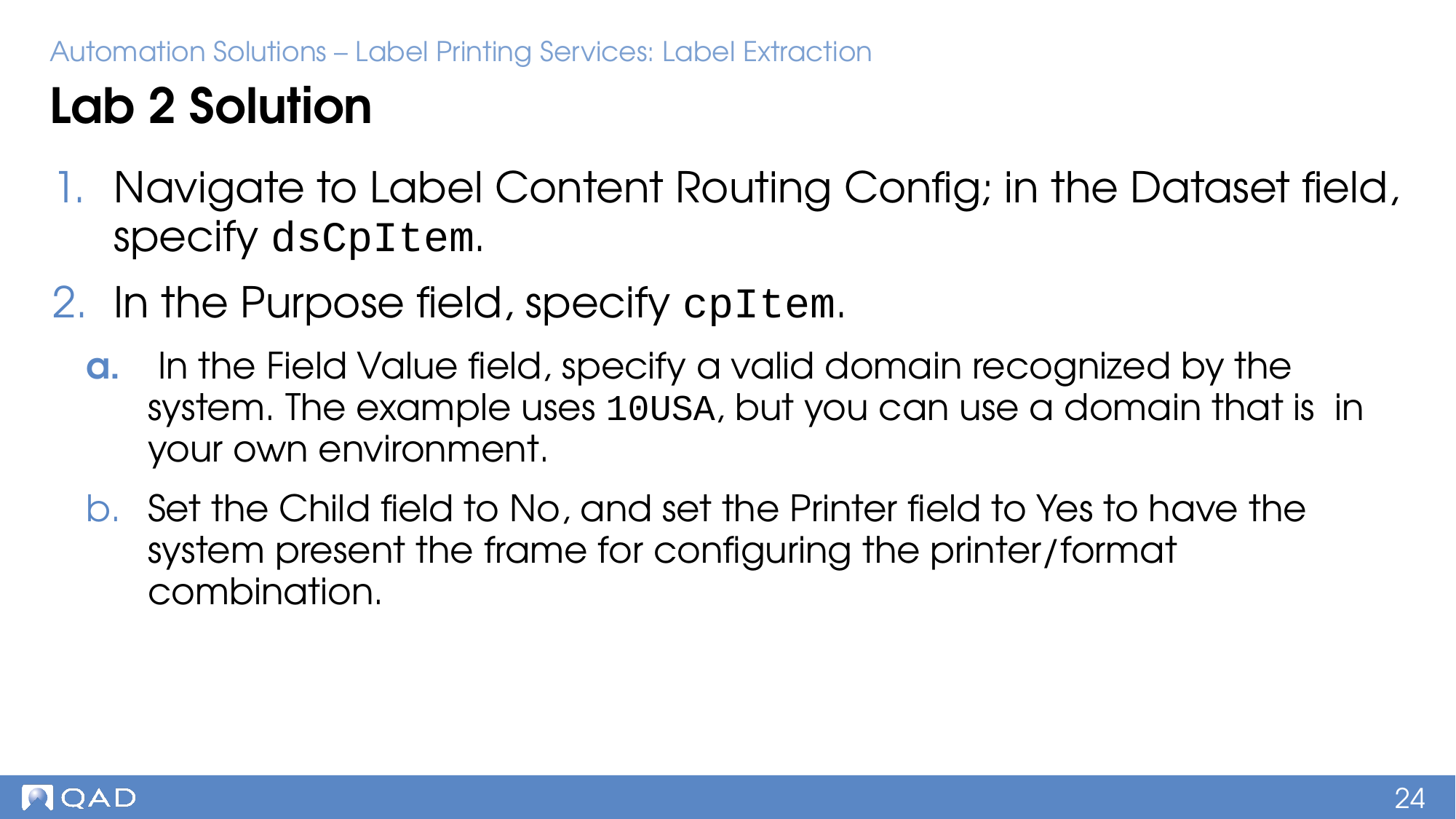

Automation Solutions – Label Printing Services: Label Extraction
# Lab 2 Solution
Navigate to Label Content Routing Config; in the Dataset field, specify dsCpItem.
In the Purpose field, specify cpItem.
 In the Field Value field, specify a valid domain recognized by the system. The example uses 10USA, but you can use a domain that is  in your own environment.
Set the Child field to No, and set the Printer field to Yes to have the system present the frame for configuring the printer/format combination.
24